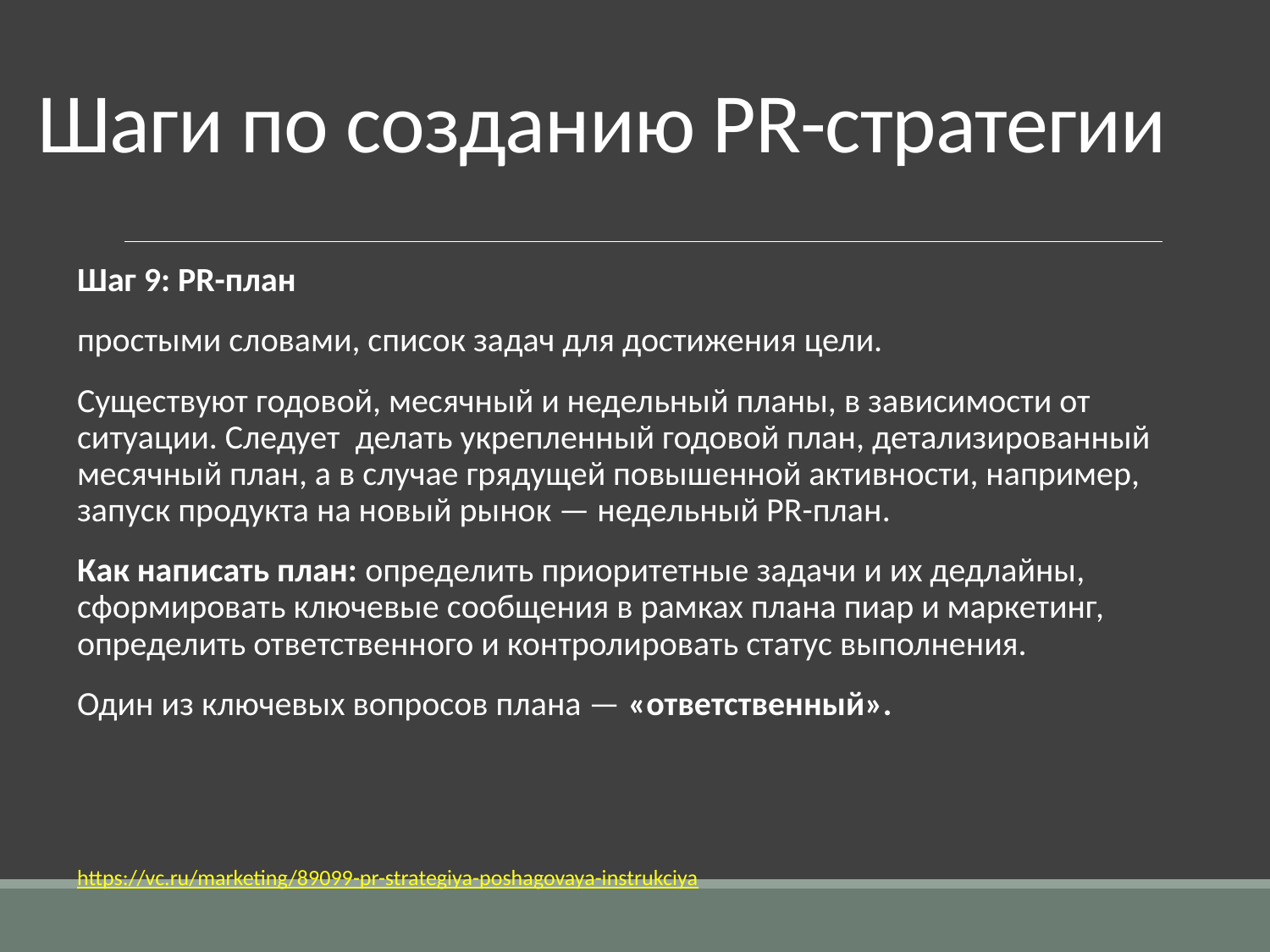

# Шаги по созданию PR-стратегии
Шаг 9: PR-план
простыми словами, список задач для достижения цели.
Существуют годовой, месячный и недельный планы, в зависимости от ситуации. Следует  делать укрепленный годовой план, детализированный месячный план, а в случае грядущей повышенной активности, например, запуск продукта на новый рынок — недельный PR-план.
Как написать план: определить приоритетные задачи и их дедлайны, сформировать ключевые сообщения в рамках плана пиар и маркетинг, определить ответственного и контролировать статус выполнения.
Один из ключевых вопросов плана — «ответственный».

https://vc.ru/marketing/89099-pr-strategiya-poshagovaya-instrukciya